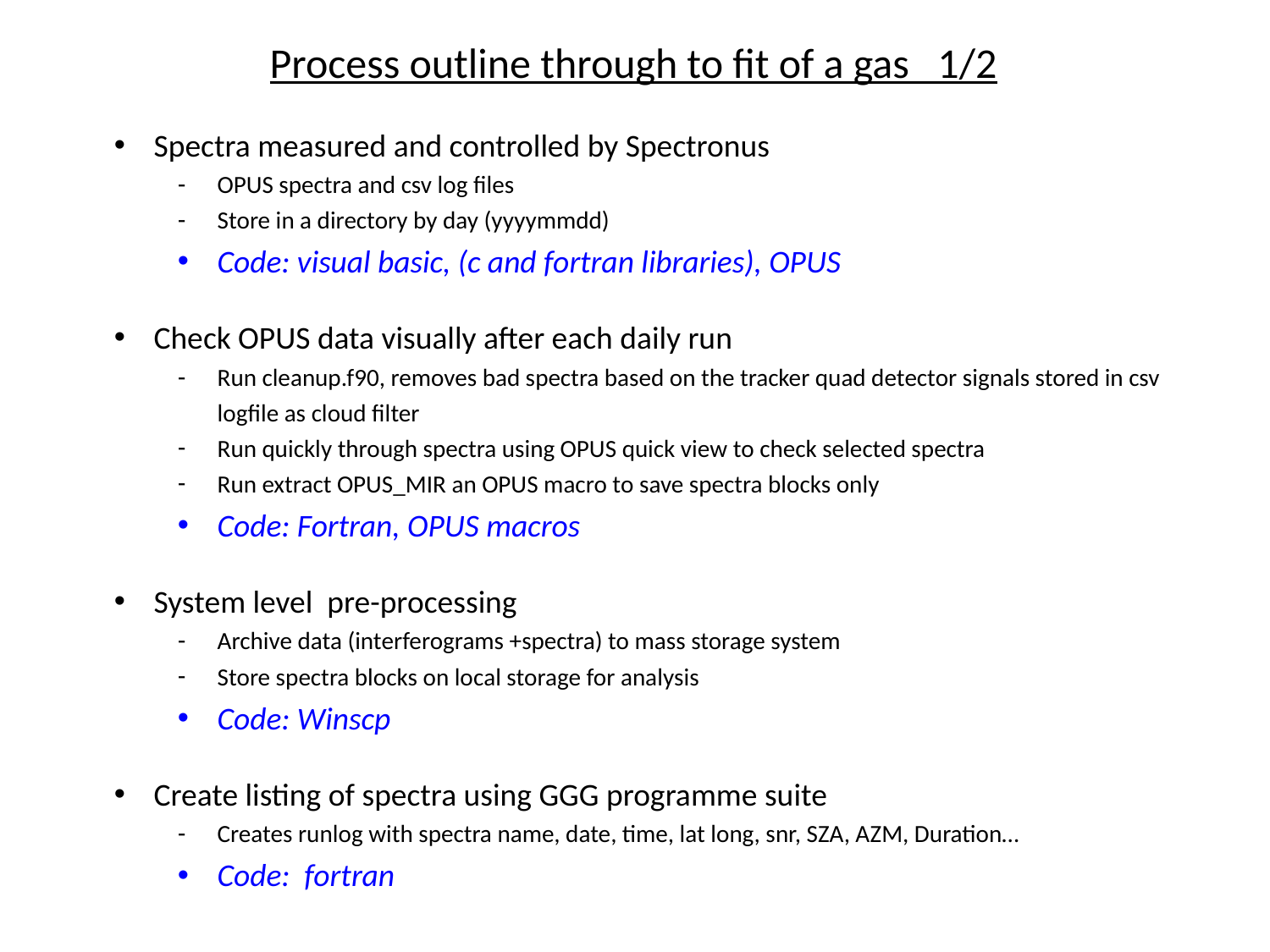

Process outline through to fit of a gas   1/2
Spectra measured and controlled by Spectronus
OPUS spectra and csv log files
Store in a directory by day (yyyymmdd)
Code: visual basic, (c and fortran libraries), OPUS

Check OPUS data visually after each daily run
Run cleanup.f90, removes bad spectra based on the tracker quad detector signals stored in csv logfile as cloud filter
Run quickly through spectra using OPUS quick view to check selected spectra
Run extract OPUS_MIR an OPUS macro to save spectra blocks only
Code: Fortran, OPUS macros

System level  pre-processing
Archive data (interferograms +spectra) to mass storage system
Store spectra blocks on local storage for analysis
Code: Winscp

Create listing of spectra using GGG programme suite
Creates runlog with spectra name, date, time, lat long, snr, SZA, AZM, Duration…
Code:  fortran